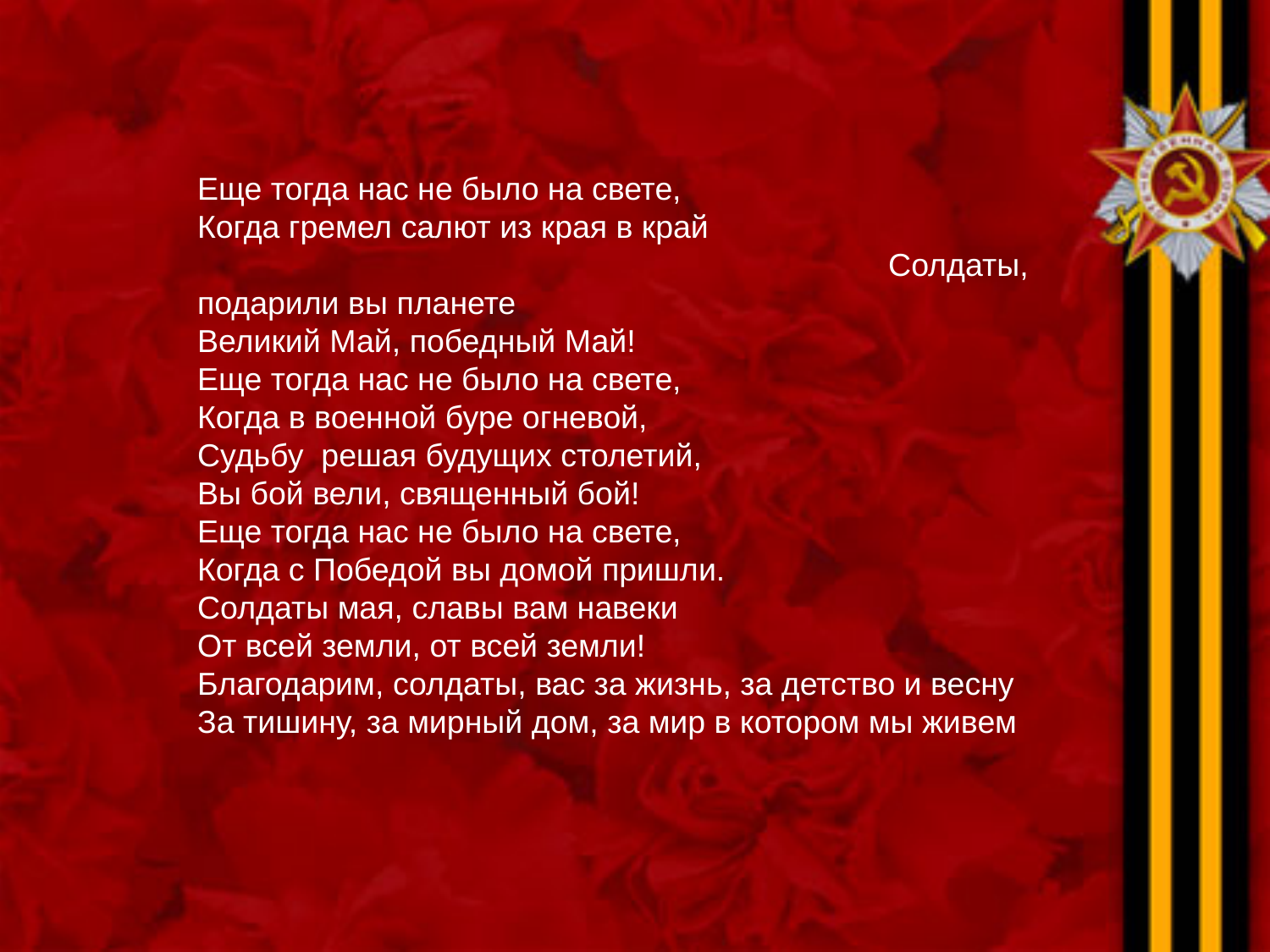

Еще тогда нас не было на свете,
Когда гремел салют из края в край                                                                                                                   Солдаты, подарили вы планете
Великий Май, победный Май!
Еще тогда нас не было на свете,
Когда в военной буре огневой,
Судьбу  решая будущих столетий,
Вы бой вели, священный бой!
Еще тогда нас не было на свете,
Когда с Победой вы домой пришли.
Солдаты мая, славы вам навеки
От всей земли, от всей земли!
Благодарим, солдаты, вас за жизнь, за детство и весну
За тишину, за мирный дом, за мир в котором мы живем